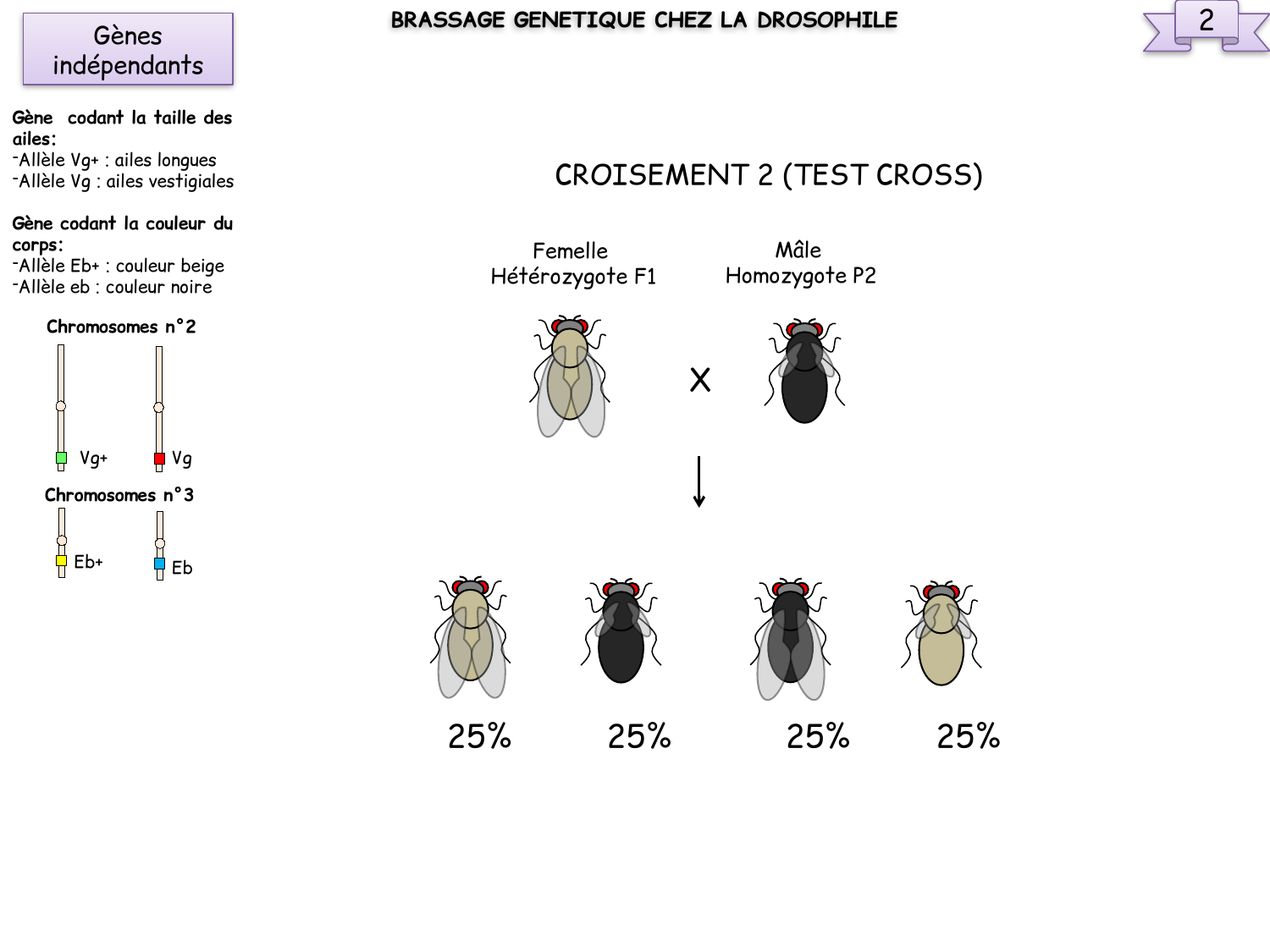

BRASSAGE GENETIQUE CHEZ LA DROSOPHILE
2
Gènes indépendants
Gène  codant la taille des ailes:
Allèle Vg+ : ailes longues
Allèle Vg : ailes vestigiales

Gène codant la couleur du corps:
Allèle Eb+ : couleur beige
Allèle eb : couleur noire

Chromosomes n°2

Vg+
Vg
Chromosomes n°3

Eb
Eb+
CROISEMENT 2 (TEST CROSS)
Mâle
Homozygote P2
Femelle
Hétérozygote F1

X

25%          25%            25%         25%